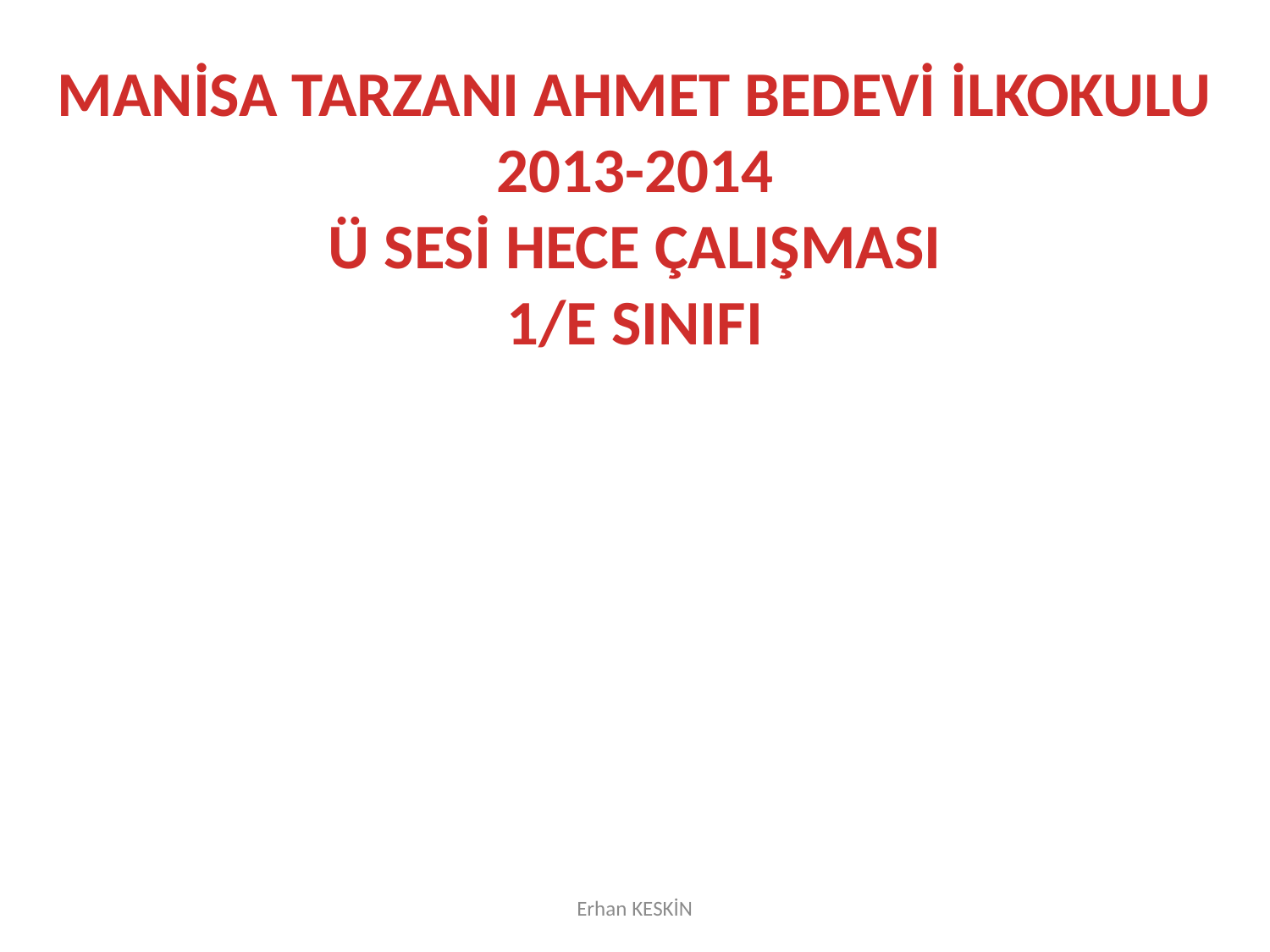

MANİSA TARZANI AHMET BEDEVİ İLKOKULU
2013-2014
Ü SESİ HECE ÇALIŞMASI
1/E SINIFI
Erhan KESKİN